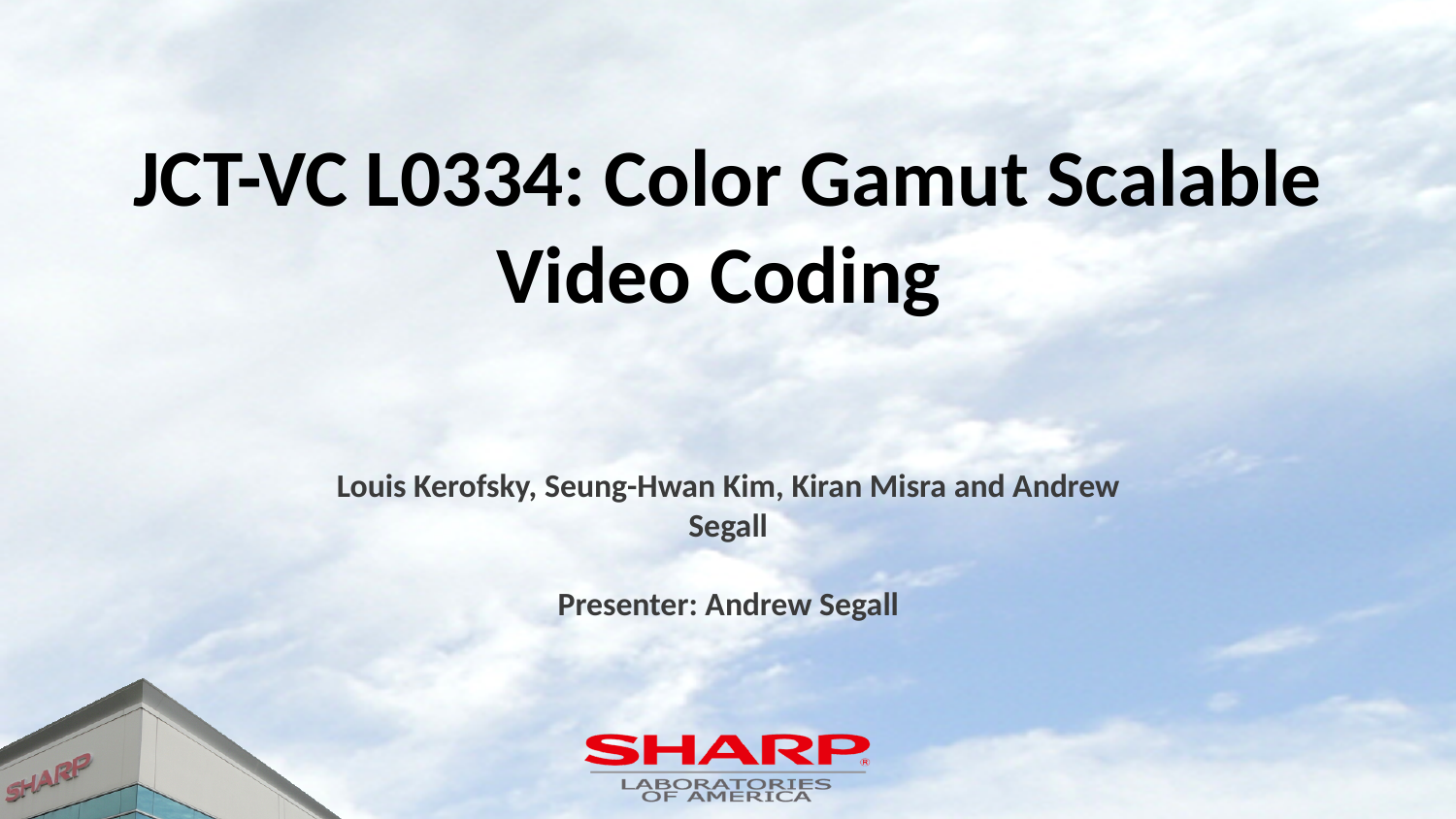

# JCT-VC L0334: Color Gamut Scalable Video Coding
Louis Kerofsky, Seung-Hwan Kim, Kiran Misra and Andrew Segall

Presenter: Andrew Segall